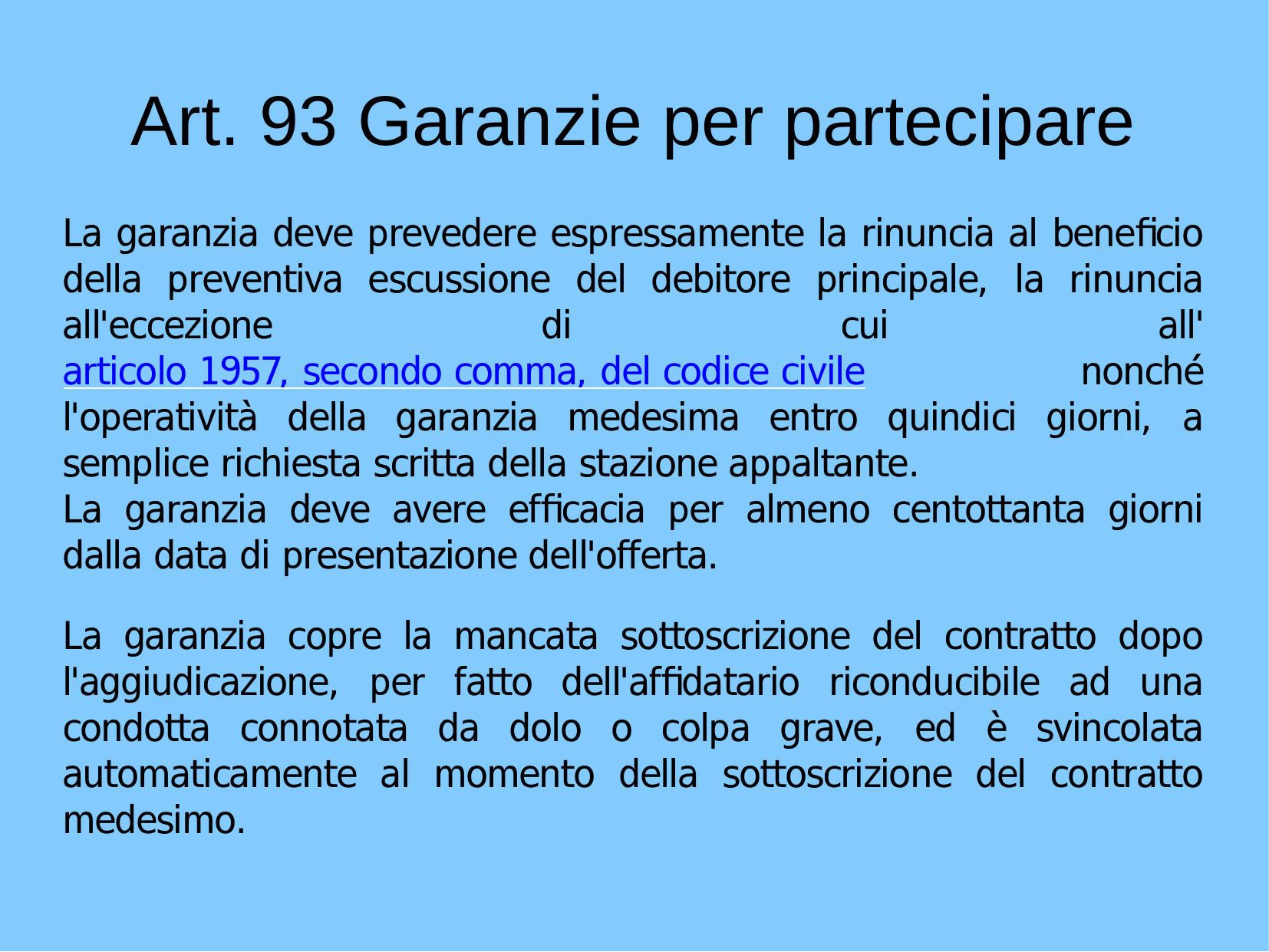

Art. 93 Garanzie per partecipare
La garanzia deve prevedere espressamente la rinuncia al beneficio della preventiva escussione del debitore principale, la rinuncia all'eccezione di cui all'articolo 1957, secondo comma, del codice civile nonché l'operatività della garanzia medesima entro quindici giorni, a semplice richiesta scritta della stazione appaltante.
La garanzia deve avere efficacia per almeno centottanta giorni dalla data di presentazione dell'offerta.

La garanzia copre la mancata sottoscrizione del contratto dopo l'aggiudicazione, per fatto dell'affidatario riconducibile ad una condotta connotata da dolo o colpa grave, ed è svincolata automaticamente al momento della sottoscrizione del contratto medesimo.